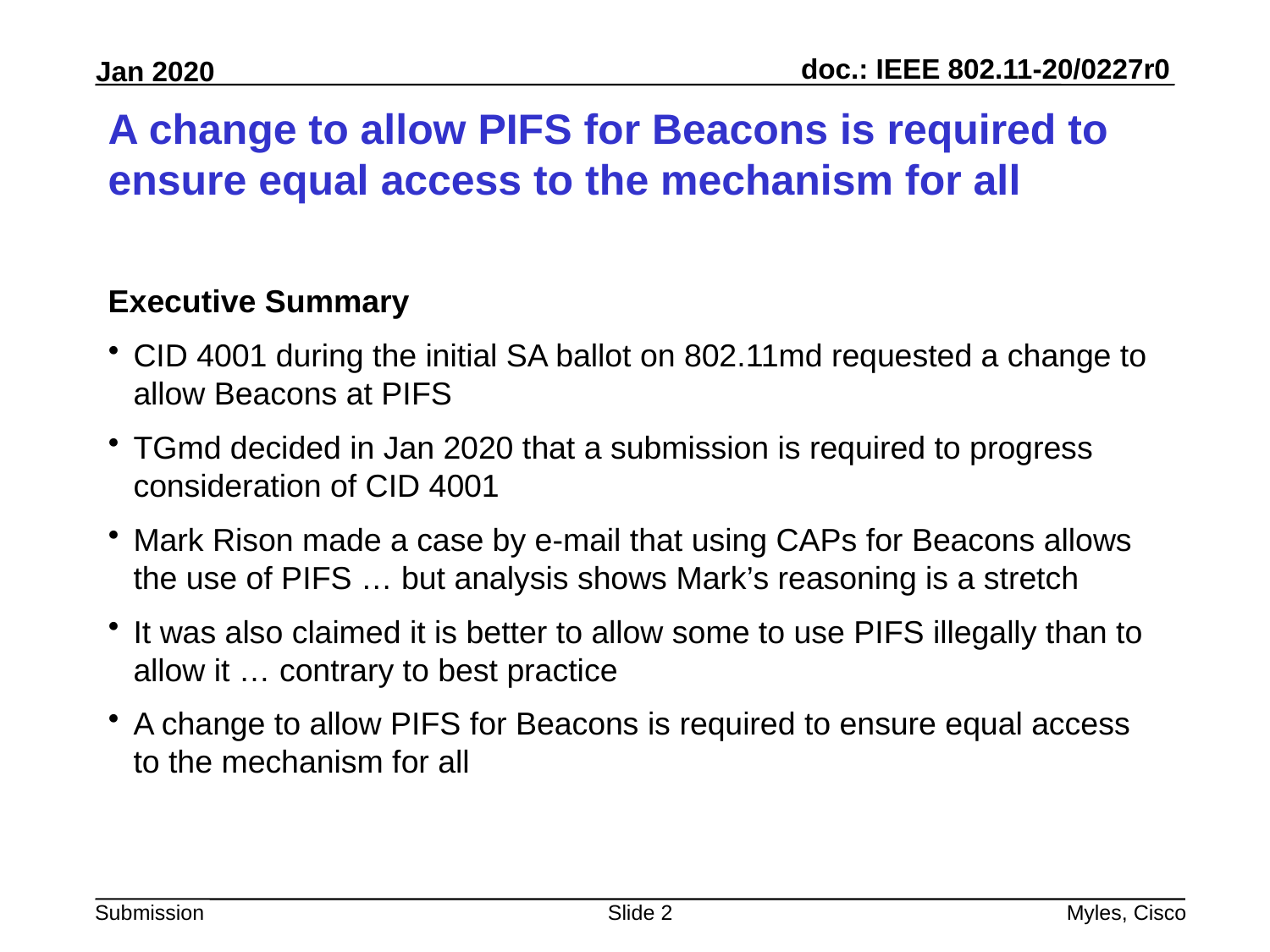

# A change to allow PIFS for Beacons is required to ensure equal access to the mechanism for all
Executive Summary
CID 4001 during the initial SA ballot on 802.11md requested a change to allow Beacons at PIFS
TGmd decided in Jan 2020 that a submission is required to progress consideration of CID 4001
Mark Rison made a case by e-mail that using CAPs for Beacons allows the use of PIFS … but analysis shows Mark’s reasoning is a stretch
It was also claimed it is better to allow some to use PIFS illegally than to allow it … contrary to best practice
A change to allow PIFS for Beacons is required to ensure equal access to the mechanism for all
Slide 2
Myles, Cisco